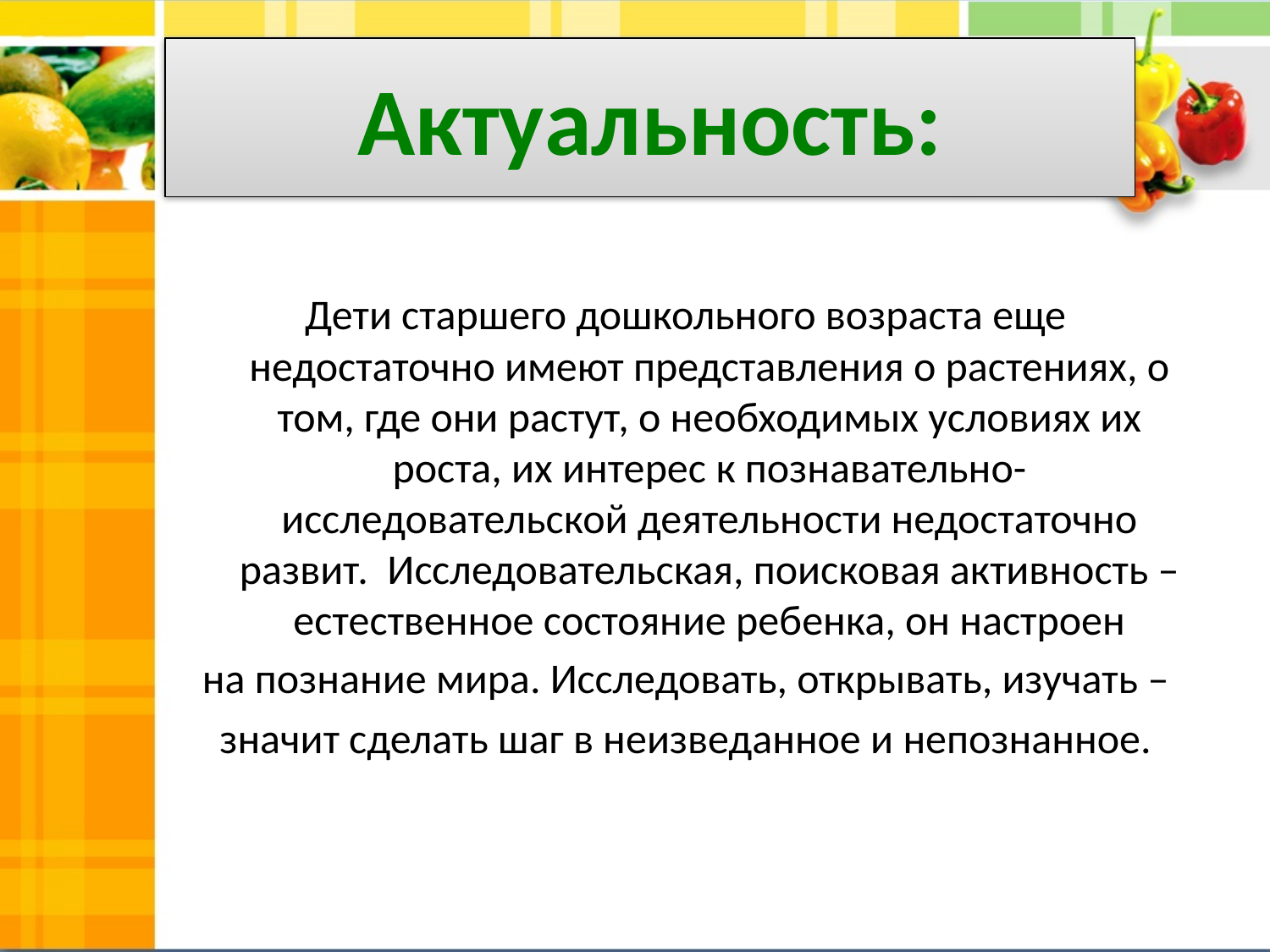

# Актуальность:

Дети старшего дошкольного возраста еще недостаточно имеют представления о растениях, о том, где они растут, о необходимых условиях их роста, их интерес к познавательно-исследовательской деятельности недостаточно развит.  Исследовательская, поисковая активность – естественное состояние ребенка, он настроен
на познание мира. Исследовать, открывать, изучать –
значит сделать шаг в неизведанное и непознанное.